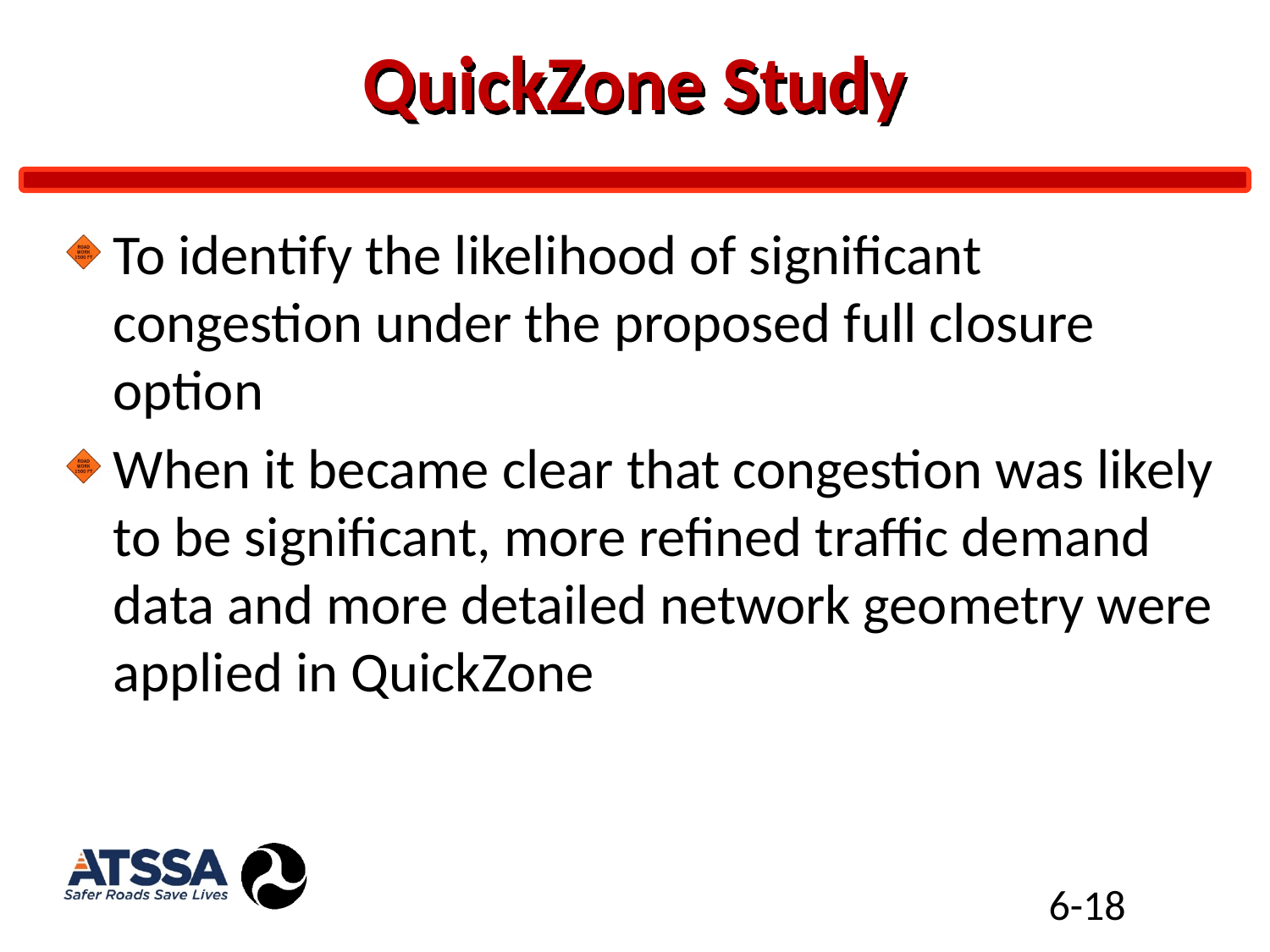

# QuickZone Study
To identify the likelihood of significant congestion under the proposed full closure option
When it became clear that congestion was likely to be significant, more refined traffic demand data and more detailed network geometry were applied in QuickZone